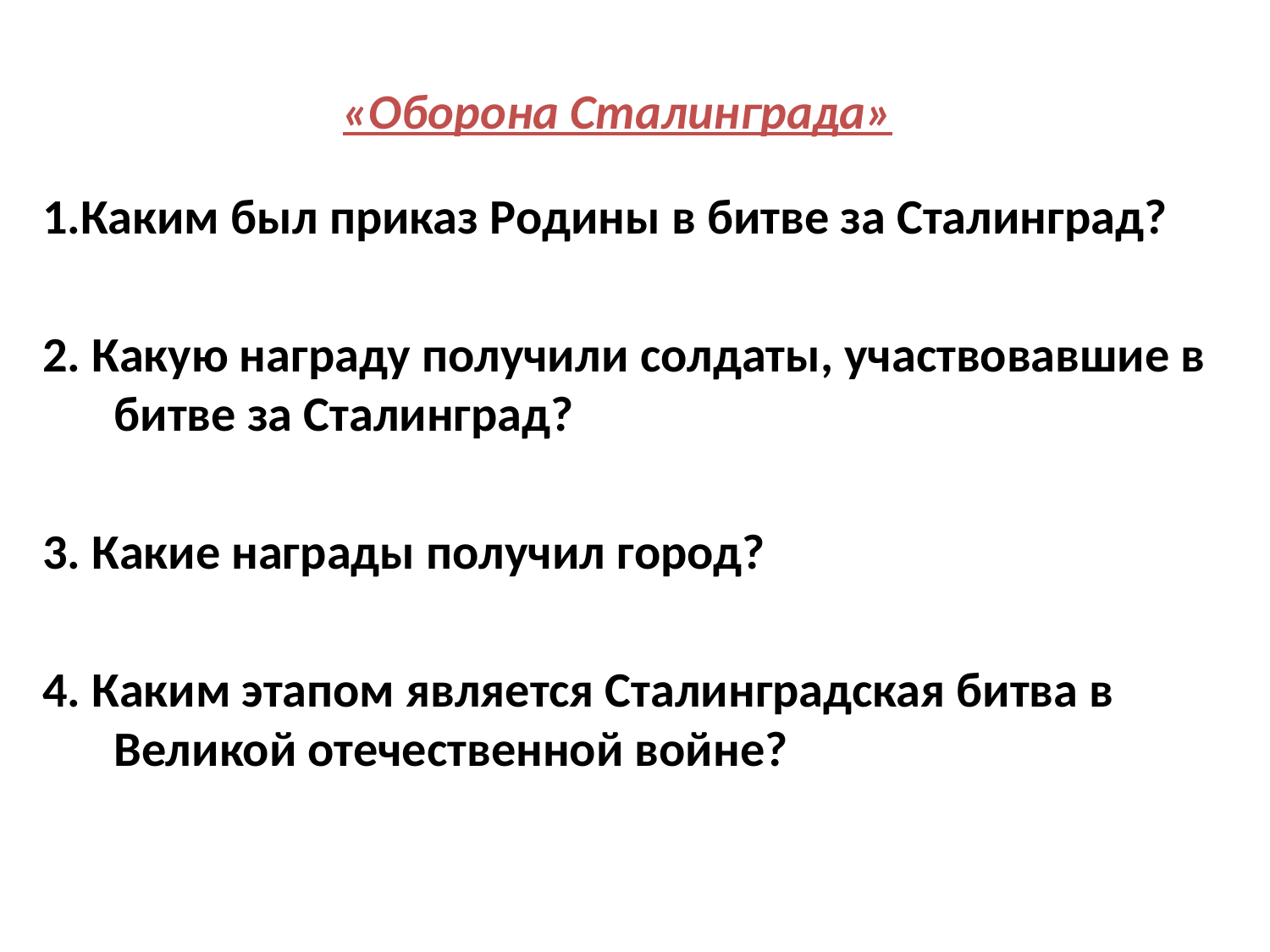

# «Оборона Сталинграда»
1.Каким был приказ Родины в битве за Сталинград?

2. Какую награду получили солдаты, участвовавшие в битве за Сталинград?

3. Какие награды получил город?

4. Каким этапом является Сталинградская битва в Великой отечественной войне?